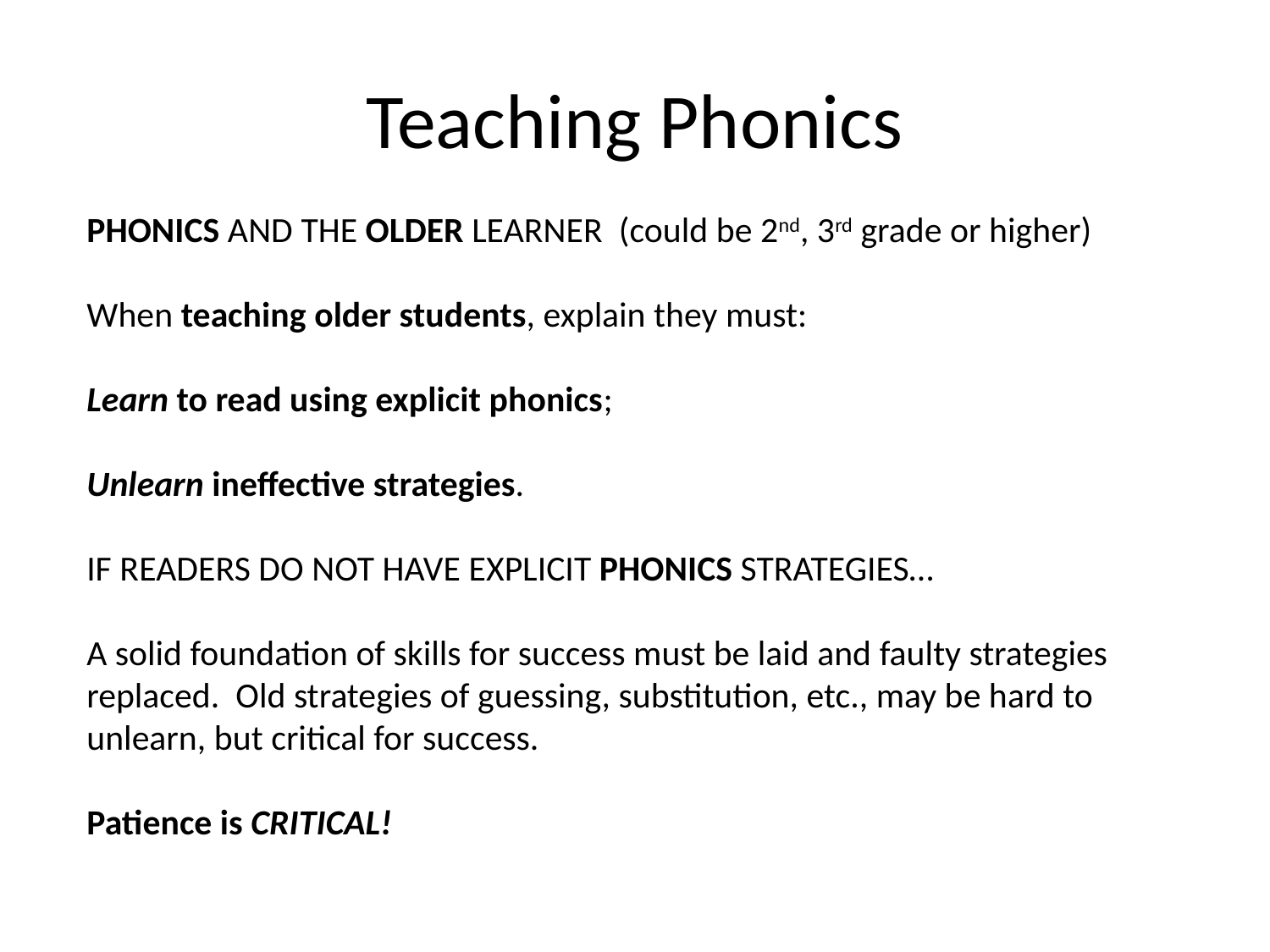

# Teaching Phonics
PHONICS AND THE OLDER LEARNER  (could be 2nd, 3rd grade or higher)
When teaching older students, explain they must:
 
Learn to read using explicit phonics;
 
Unlearn ineffective strategies.

IF READERS DO NOT HAVE EXPLICIT PHONICS STRATEGIES…
A solid foundation of skills for success must be laid and faulty strategies replaced.  Old strategies of guessing, substitution, etc., may be hard to unlearn, but critical for success.

Patience is CRITICAL!